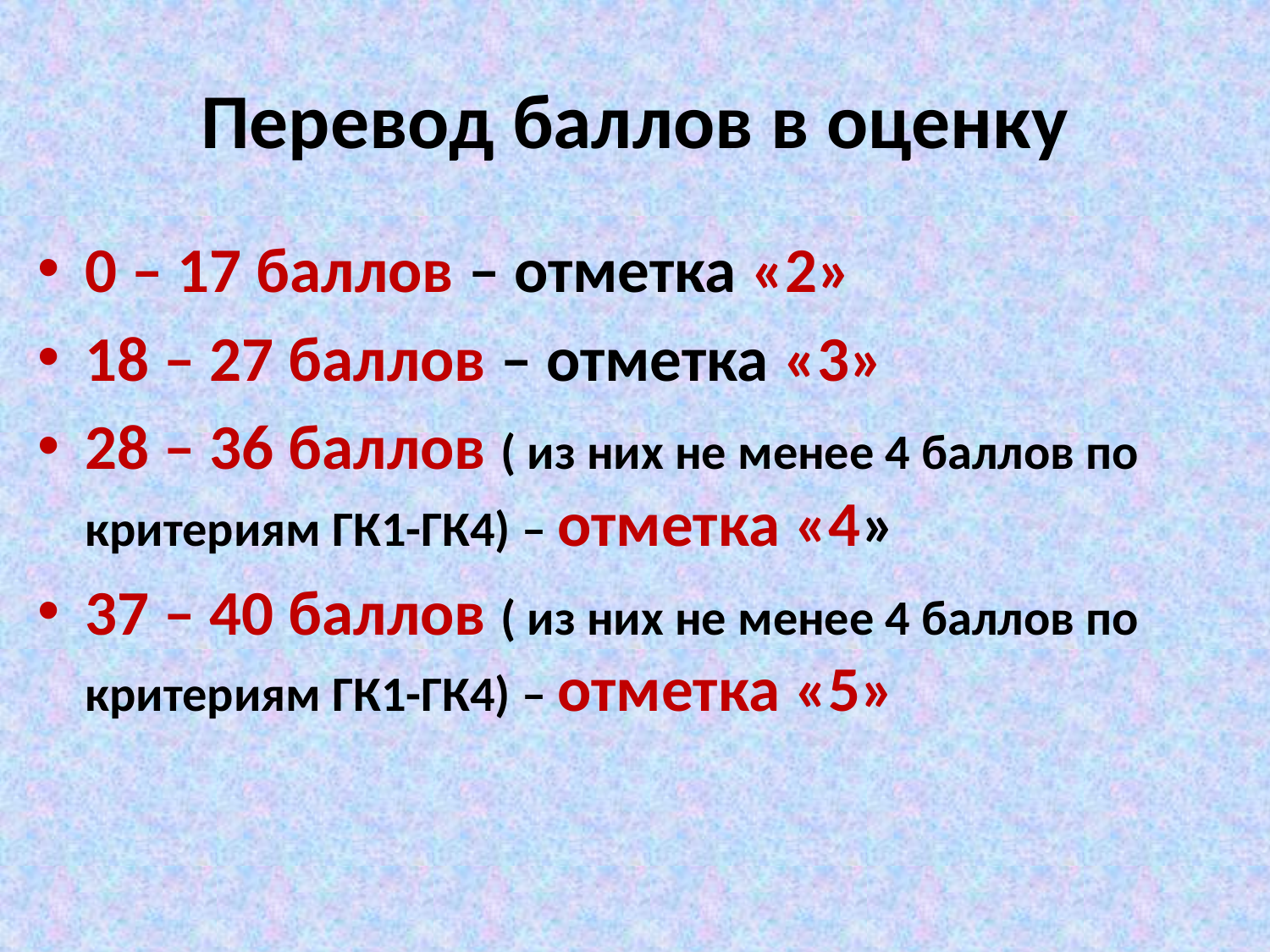

# Перевод баллов в оценку
0 – 17 баллов – отметка «2»
18 – 27 баллов – отметка «3»
28 – 36 баллов ( из них не менее 4 баллов по критериям ГК1-ГК4) – отметка «4»
37 – 40 баллов ( из них не менее 4 баллов по критериям ГК1-ГК4) – отметка «5»